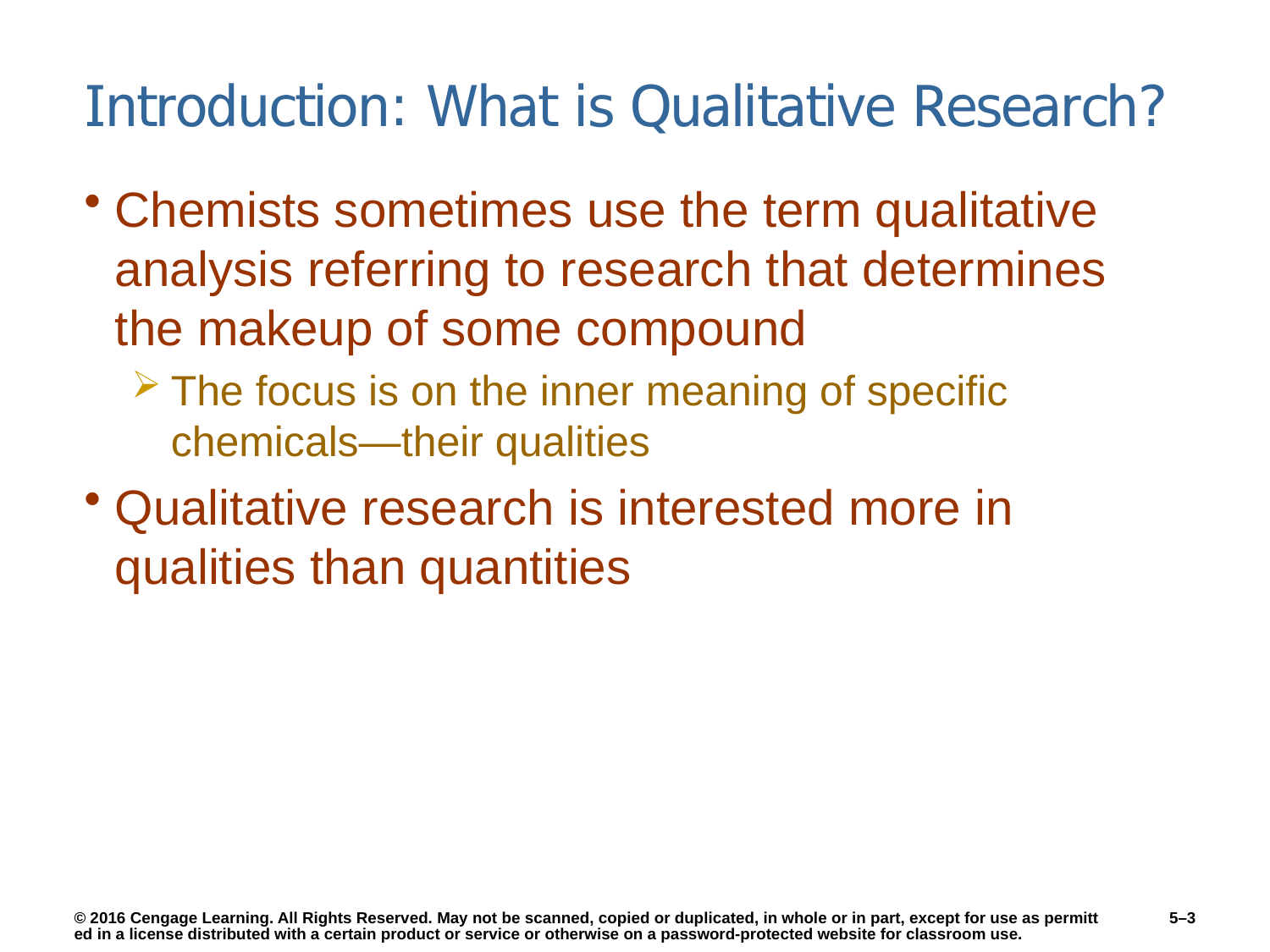

# Introduction: What is Qualitative Research?
Chemists sometimes use the term qualitative analysis referring to research that determines the makeup of some compound
The focus is on the inner meaning of specific chemicals—their qualities
Qualitative research is interested more in qualities than quantities
5–3
© 2016 Cengage Learning. All Rights Reserved. May not be scanned, copied or duplicated, in whole or in part, except for use as permitted in a license distributed with a certain product or service or otherwise on a password-protected website for classroom use.